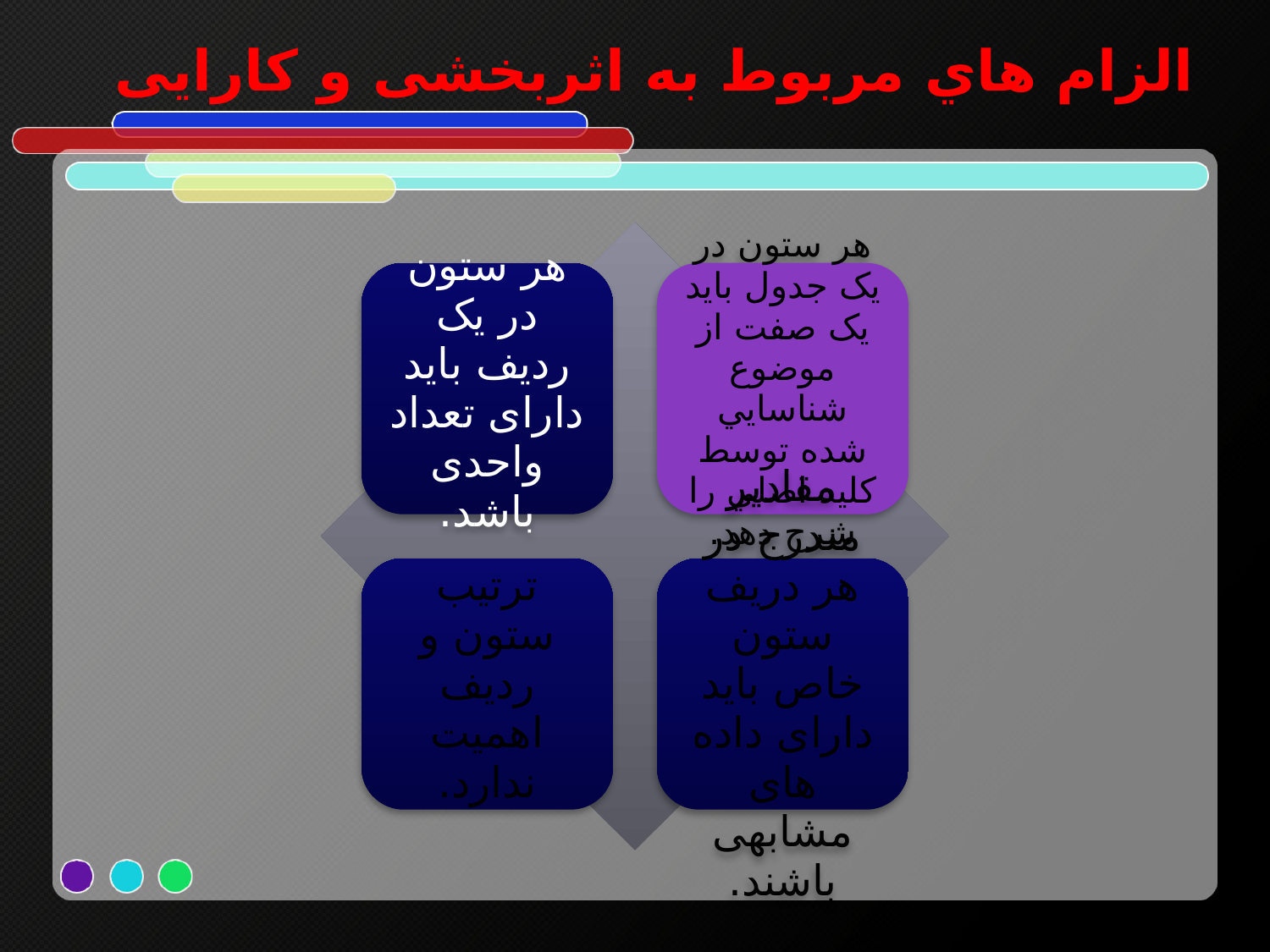

# الزام هاي مربوط به اثربخشی و کارایی
هر ستون در یک ردیف باید دارای تعداد واحدی باشد.
ترتیب ستون و ردیف اهمیت ندارد.